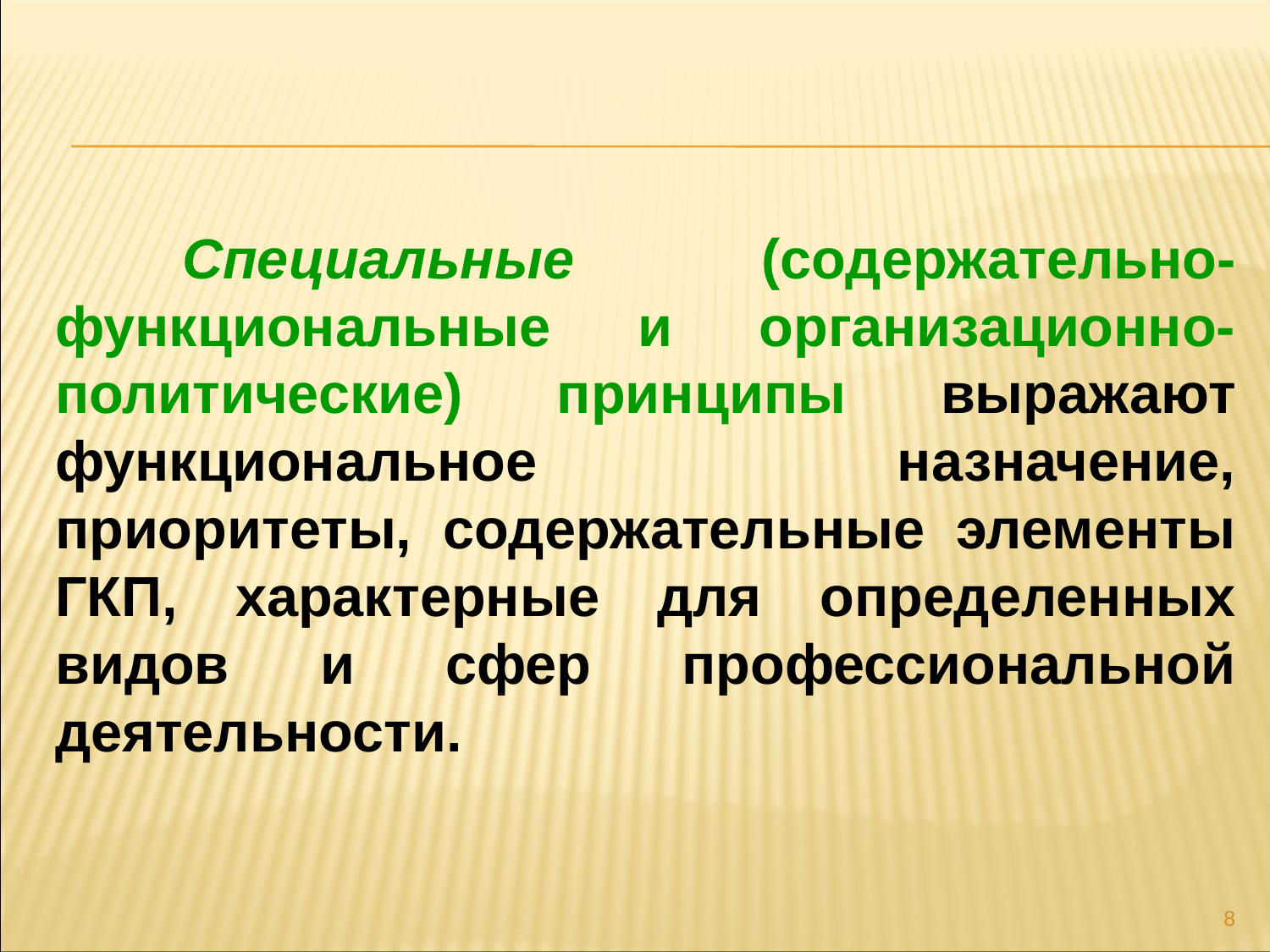

Специальные (содержательно-функциональные и организационно-политические) принципы выражают функциональное назначение, приоритеты, содержательные элементы ГКП, характерные для определенных видов и сфер профессиональной деятельности.

8